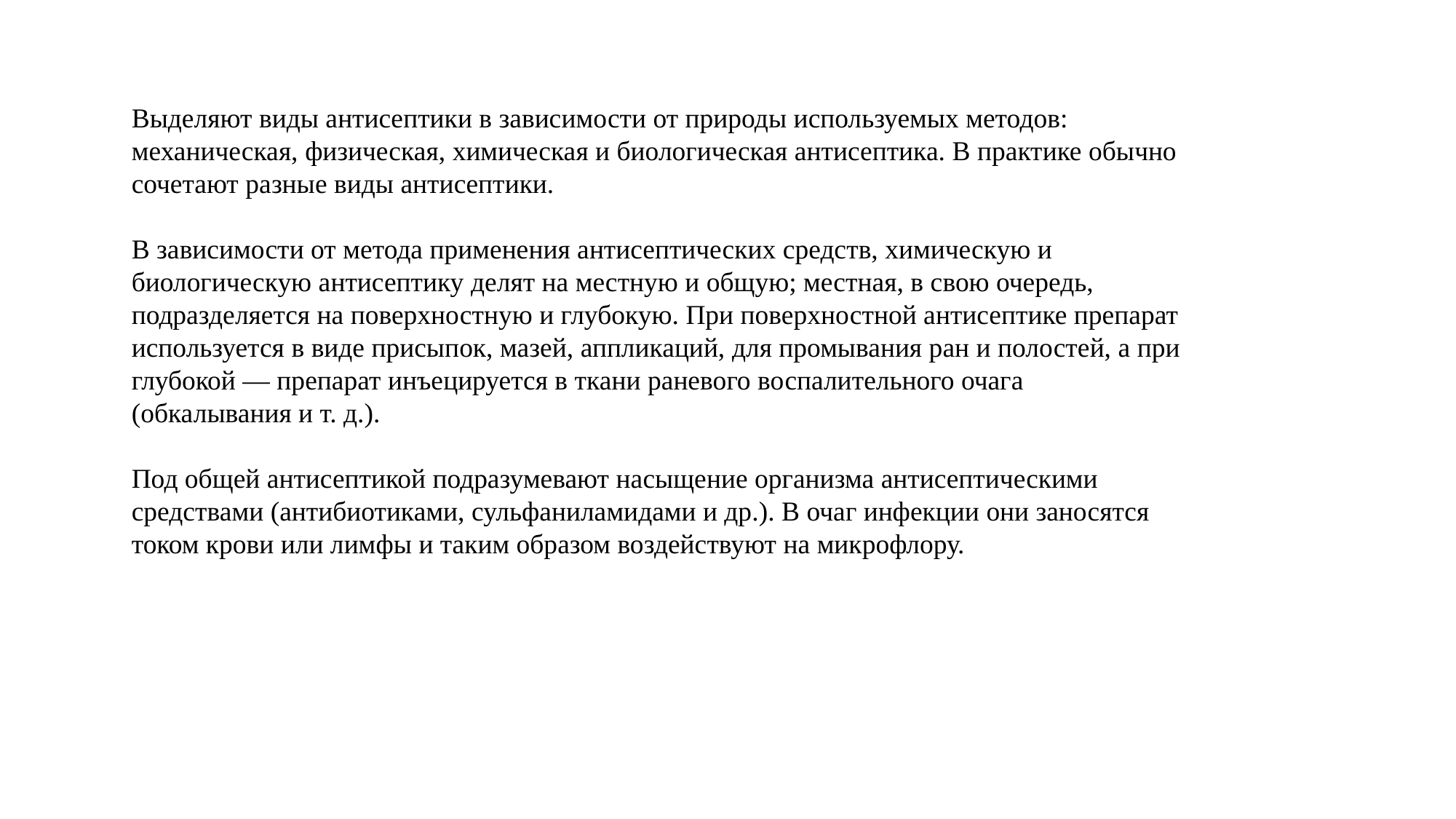

Выделяют виды антисептики в зависимости от природы используемых методов: механическая, физическая, химическая и биологическая антисептика. В практике обычно сочетают разные виды антисептики.

В зависимости от метода применения антисептических средств, химическую и биологическую антисептику делят на местную и общую; местная, в свою очередь, подразделяется на поверхностную и глубокую. При поверхностной антисептике препарат используется в виде присыпок, мазей, аппликаций, для промывания ран и полостей, а при глубокой — препарат инъецируется в ткани раневого воспалительного очага (обкалывания и т. д.).

Под общей антисептикой подразумевают насыщение организма антисептическими средствами (антибиотиками, сульфаниламидами и др.). В очаг инфекции они заносятся током крови или лимфы и таким образом воздействуют на микрофлору.